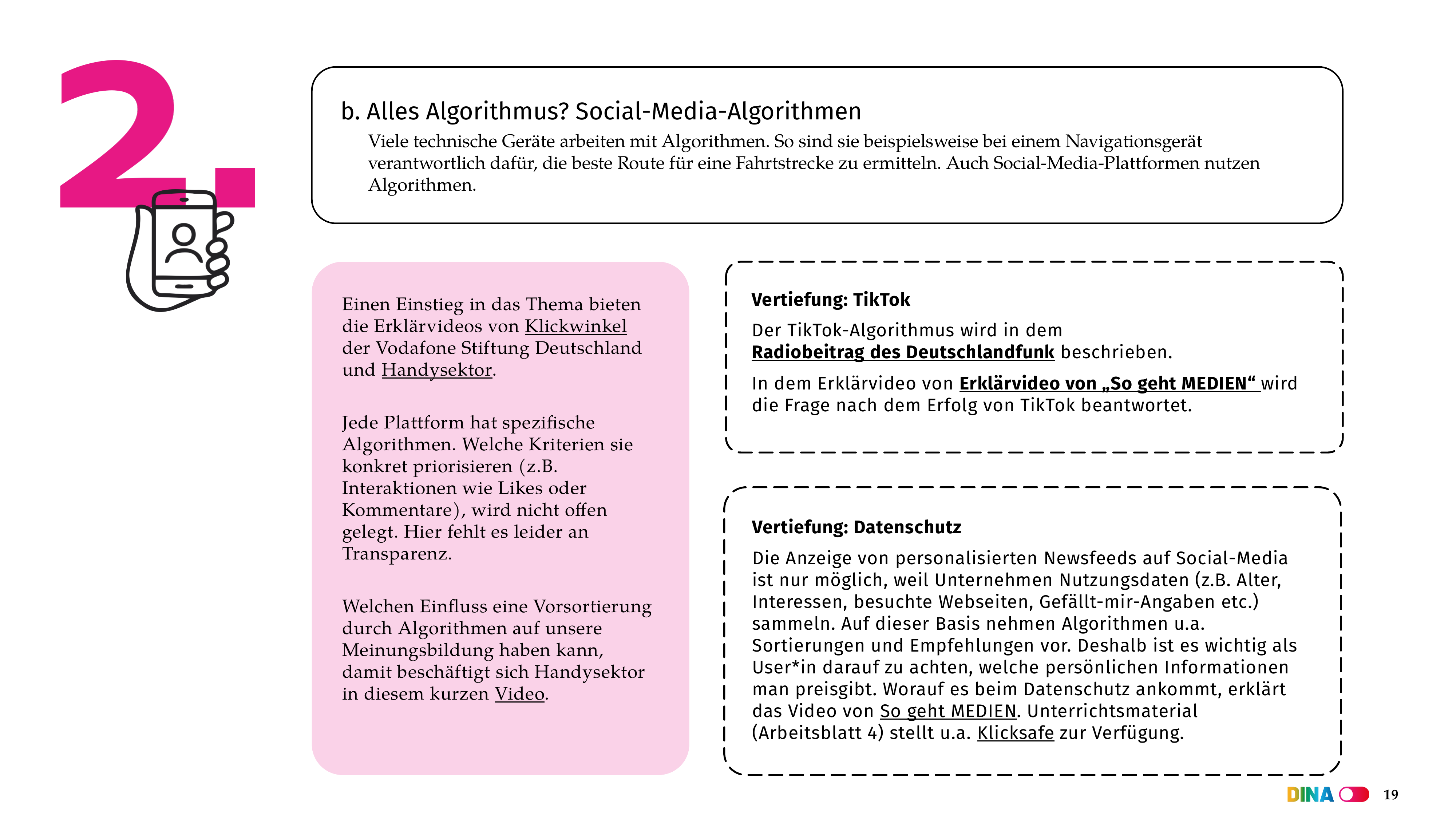

b. Alles Algorithmus? Social-Media-Algorithmen
Viele technische Geräte arbeiten mit Algorithmen. So sind sie beispielsweise bei einem Navigationsgerät verantwortlich dafür, die beste Route für eine Fahrtstrecke zu ermitteln. Auch Social-Media-Plattformen nutzen Algorithmen.
Einen Einstieg in das Thema bieten die Erklärvideos von Klickwinkel der Vodafone Stiftung Deutschland und Handysektor.

Jede Plattform hat spezifische Algorithmen. Welche Kriterien sie konkret priorisieren (z.B. Interaktionen wie Likes oder Kommentare), wird nicht offen gelegt. Hier fehlt es leider an Transparenz.

Welchen Einfluss eine Vorsortierung durch Algorithmen auf unsere Meinungsbildung haben kann, damit beschäftigt sich Handysektor in diesem kurzen Video.
Vertiefung: TikTok
Der TikTok-Algorithmus wird in dem Radiobeitrag des Deutschlandfunk beschrieben.
In dem Erklärvideo von Erklärvideo von „So geht MEDIEN“ wird die Frage nach dem Erfolg von TikTok beantwortet.
Vertiefung: Datenschutz
Die Anzeige von personalisierten Newsfeeds auf Social-Media ist nur möglich, weil Unternehmen Nutzungsdaten (z.B. Alter, Interessen, besuchte Webseiten, Gefällt-mir-Angaben etc.) sammeln. Auf dieser Basis nehmen Algorithmen u.a. Sortierungen und Empfehlungen vor. Deshalb ist es wichtig als User*in darauf zu achten, welche persönlichen Informationen man preisgibt. Worauf es beim Datenschutz ankommt, erklärt das Video von So geht MEDIEN. Unterrichtsmaterial (Arbeitsblatt 4) stellt u.a. Klicksafe zur Verfügung.

19